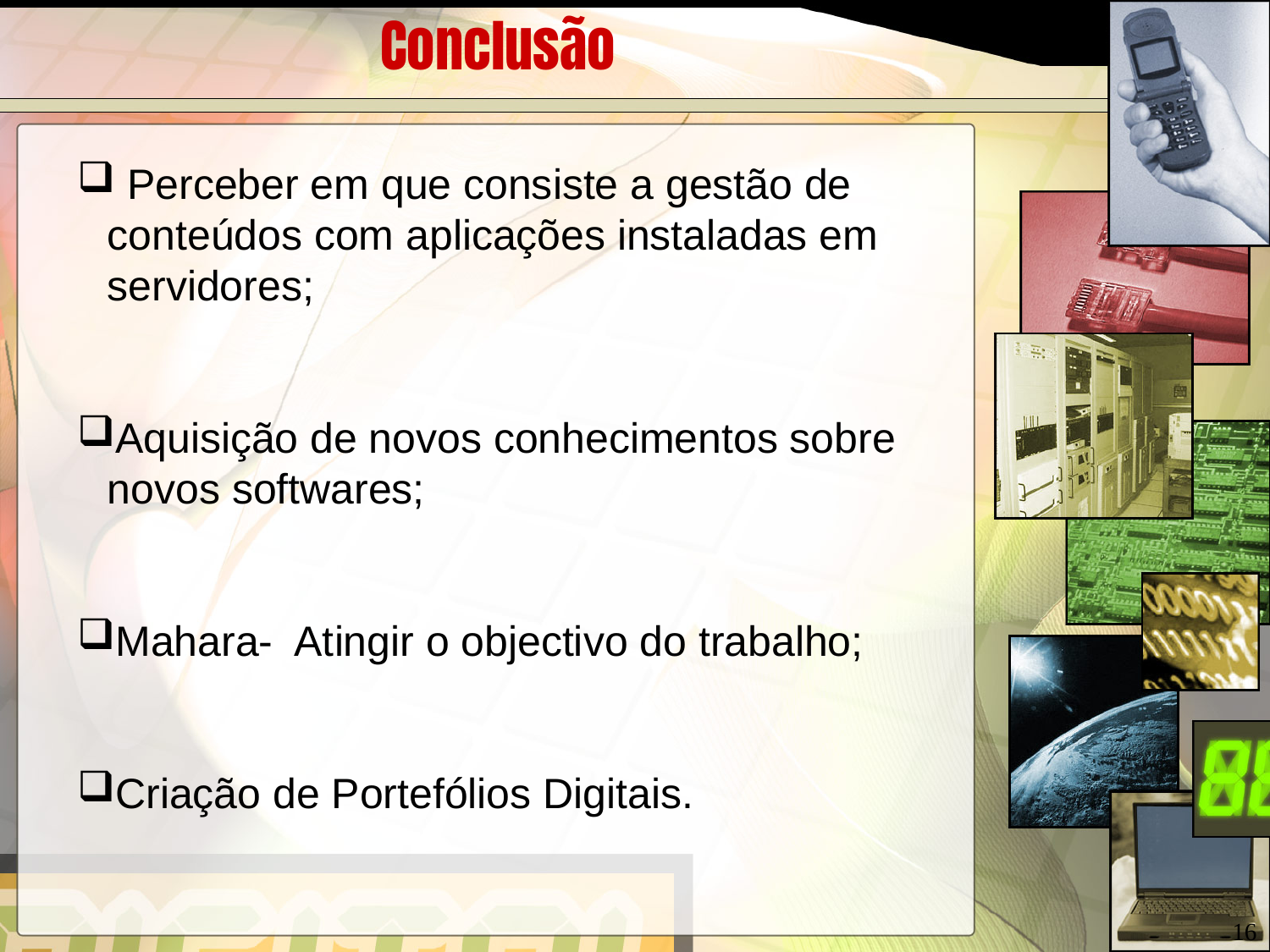

Conclusão
 Perceber em que consiste a gestão de conteúdos com aplicações instaladas em servidores;

Aquisição de novos conhecimentos sobre novos softwares;

Mahara-  Atingir o objectivo do trabalho;

Criação de Portefólios Digitais.

16